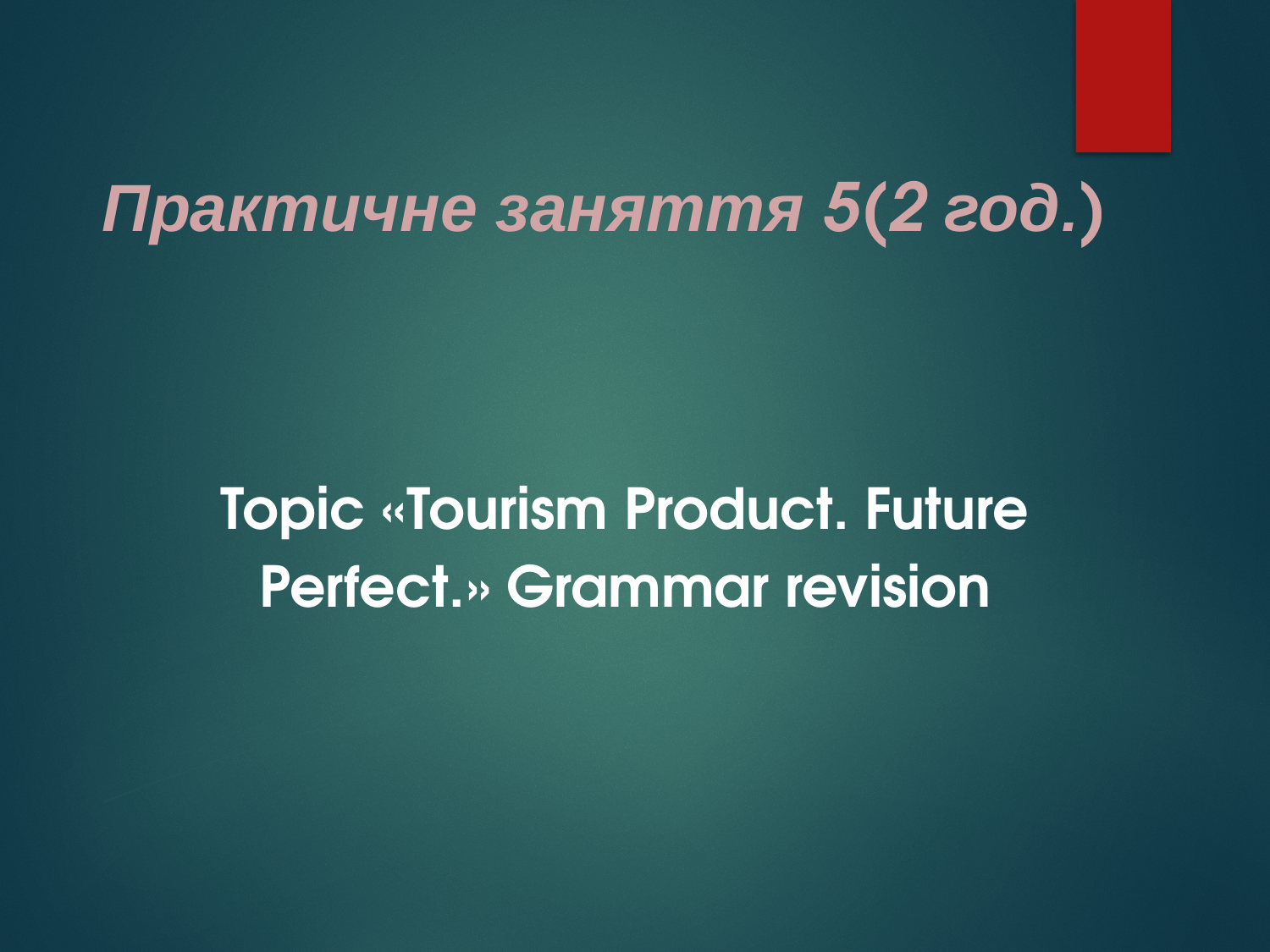

# Практичне заняття 5(2 год.)
Topic «Tourism Product. Future Perfect.» Grammar revision